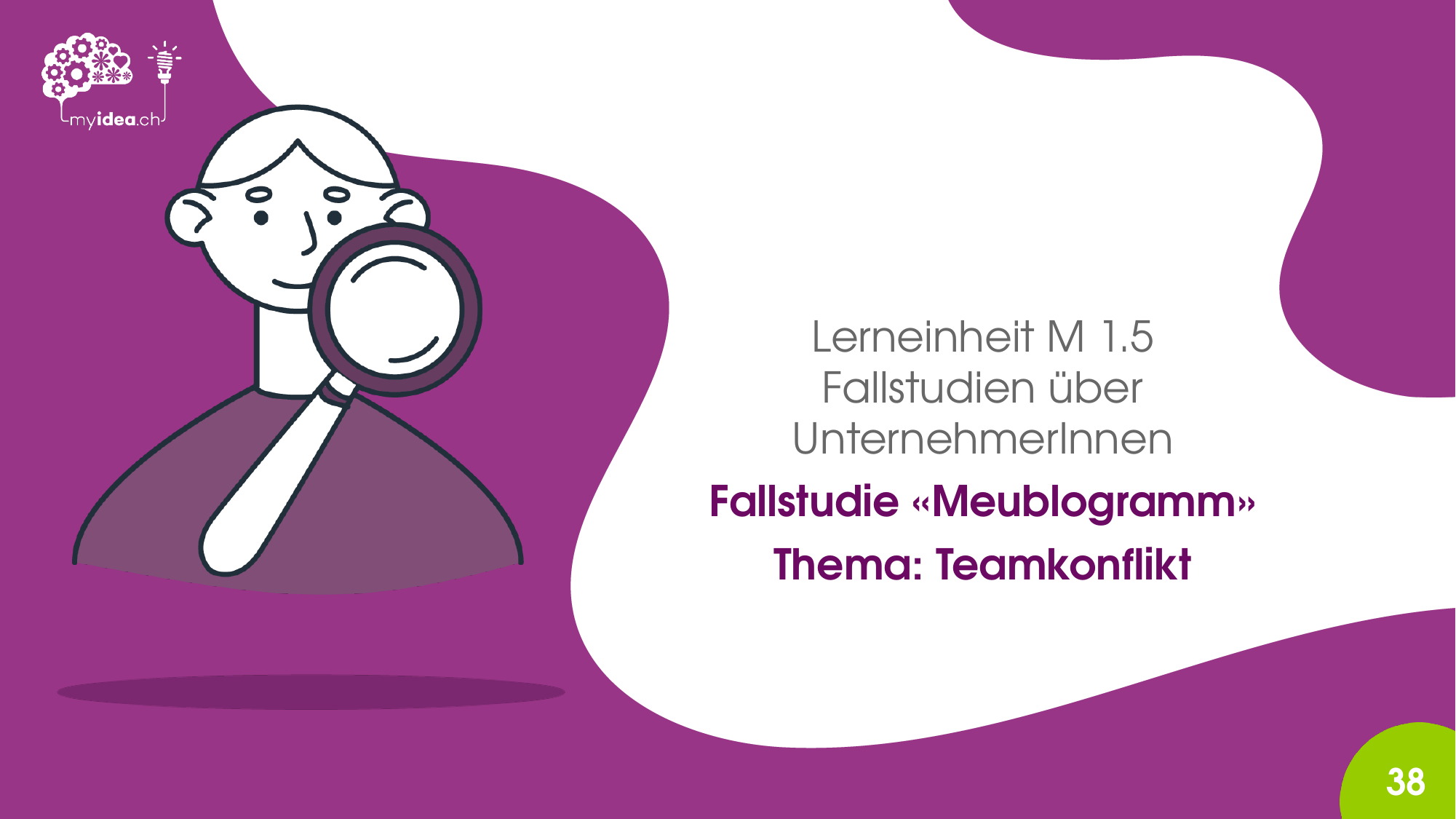

Lerneinheit M 1.5
Fallstudien über UnternehmerInnen
Fallstudie «Meublogramm»
Thema: Teamkonflikt

38